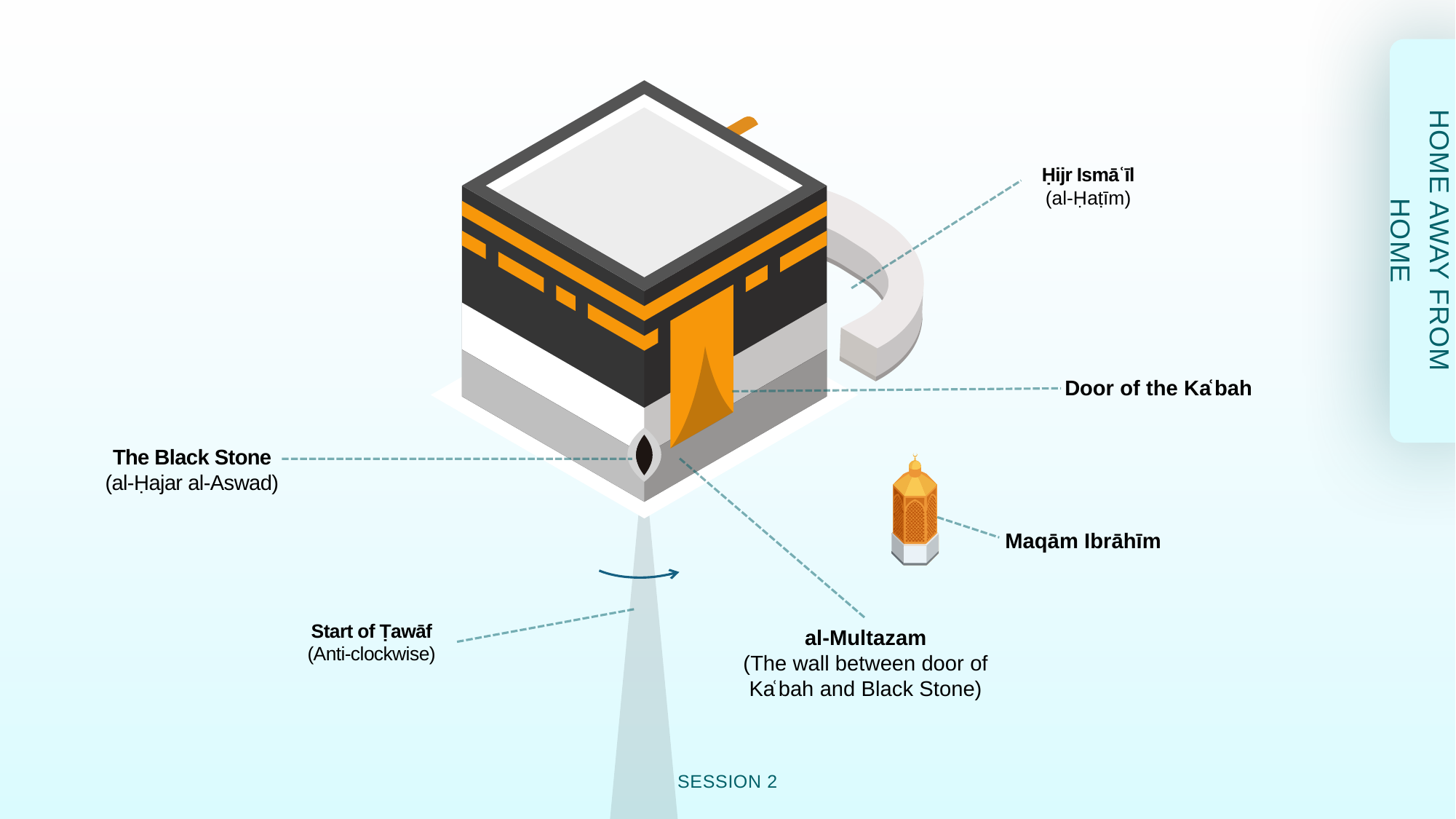

Ḥijr Ismāʿīl
(al-Ḥaṭīm)

HOME AWAY FROM HOME
Door of the Kaʿbah

The Black Stone
(al-Ḥajar al-Aswad)

Maqām Ibrāhīm

Start of Ṭawāf
(Anti-clockwise)

al-Multazam
(The wall between door of Kaʿbah and Black Stone)

SESSION 2